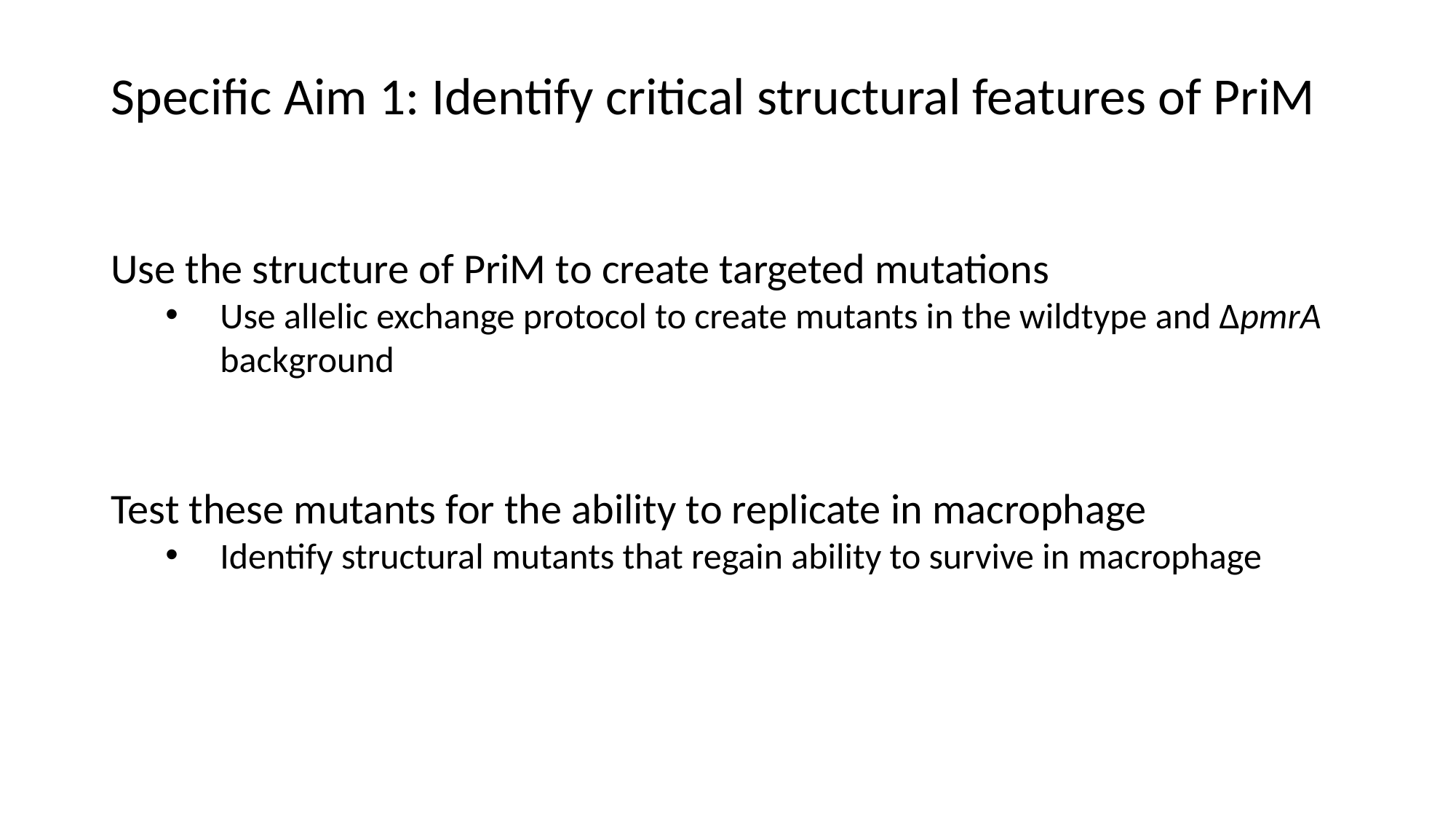

# Specific Aim 1: Identify critical structural features of PriM
Use the structure of PriM to create targeted mutations
Use allelic exchange protocol to create mutants in the wildtype and ΔpmrA background

Test these mutants for the ability to replicate in macrophage
Identify structural mutants that regain ability to survive in macrophage